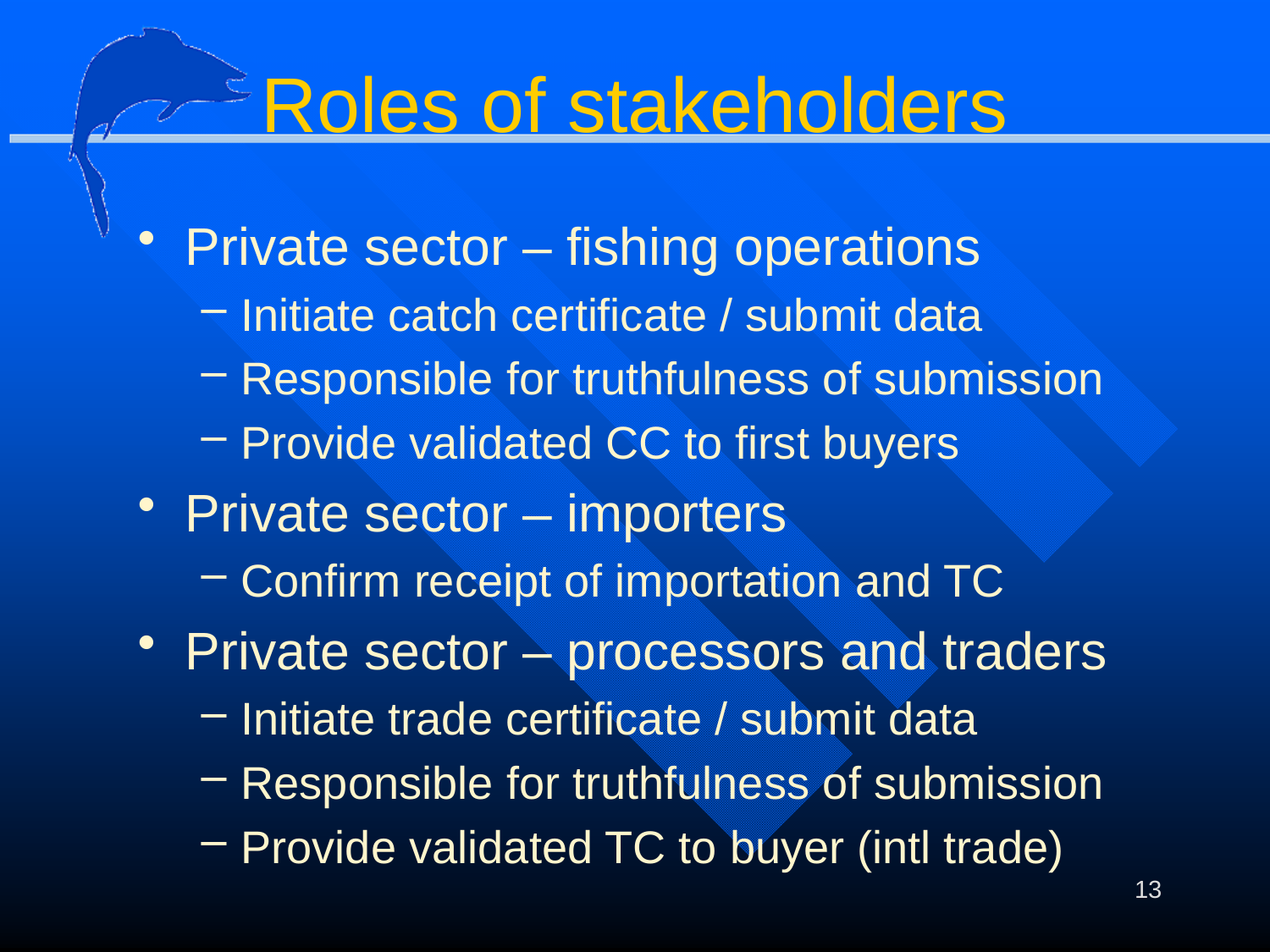

# Roles of stakeholders
Private sector – fishing operations
Initiate catch certificate / submit data
Responsible for truthfulness of submission
Provide validated CC to first buyers
Private sector – importers
Confirm receipt of importation and TC
Private sector – processors and traders
Initiate trade certificate / submit data
Responsible for truthfulness of submission
Provide validated TC to buyer (intl trade)

13